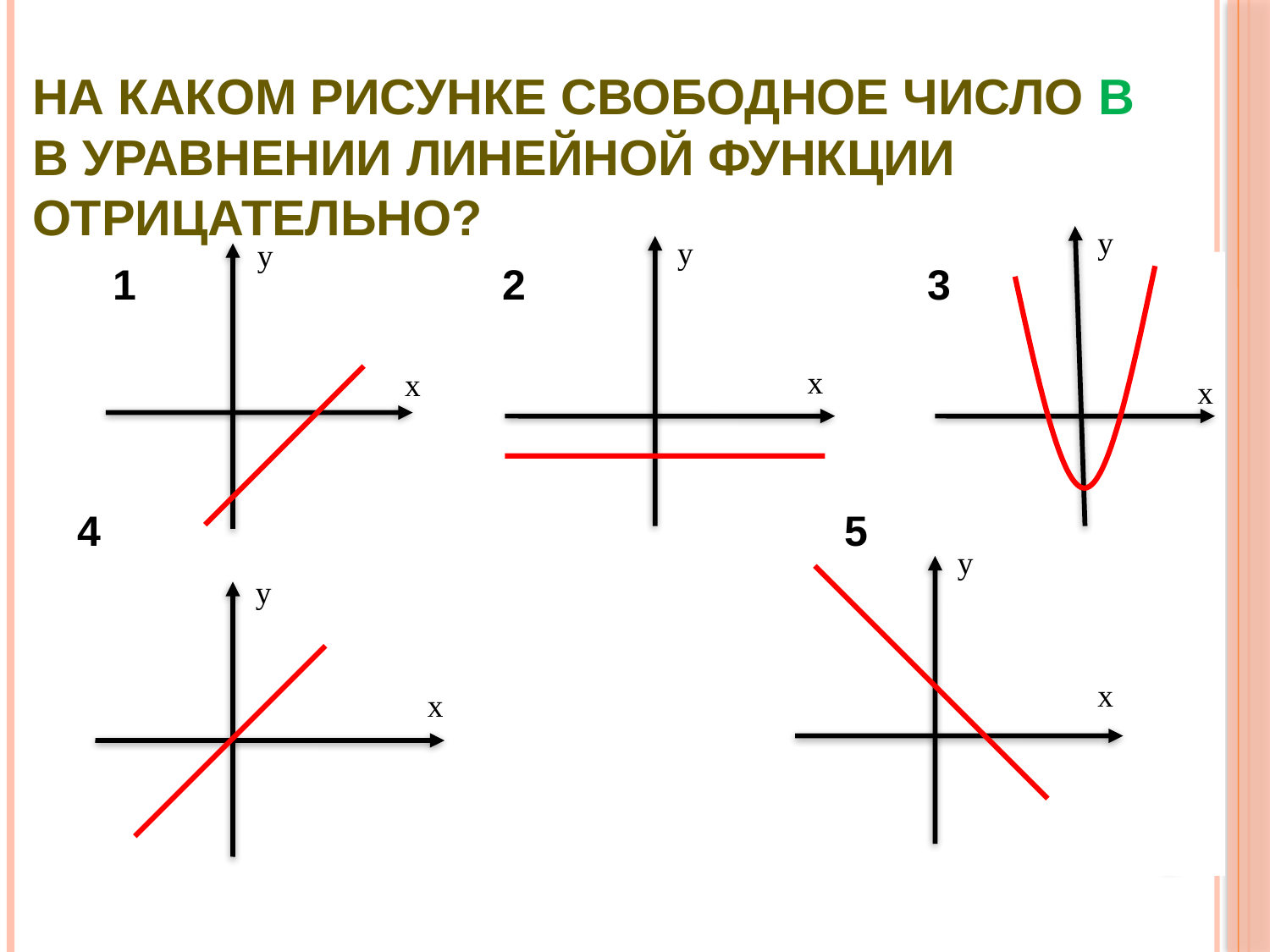

# На каком рисунке свободное число b в уравнении линейной функции отрицательно?
y
y

y

   1                               2                                  3

4                                                               5

x
х

x

y

 y

x
x